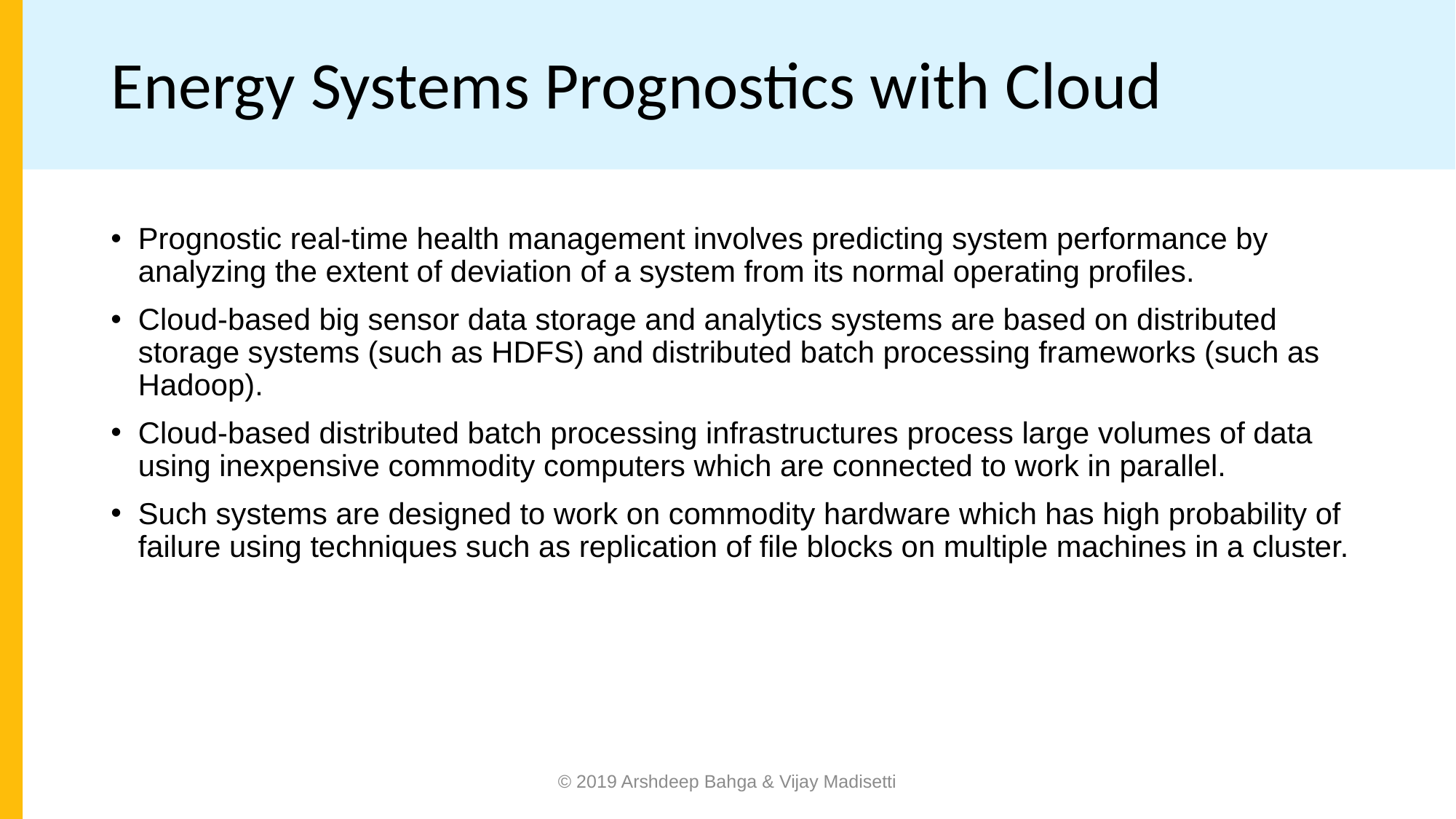

# Energy Systems Prognostics with Cloud
Prognostic real-time health management involves predicting system performance by analyzing the extent of deviation of a system from its normal operating profiles.
Cloud-based big sensor data storage and analytics systems are based on distributed storage systems (such as HDFS) and distributed batch processing frameworks (such as Hadoop).
Cloud-based distributed batch processing infrastructures process large volumes of data using inexpensive commodity computers which are connected to work in parallel.
Such systems are designed to work on commodity hardware which has high probability of failure using techniques such as replication of file blocks on multiple machines in a cluster.
© 2019 Arshdeep Bahga & Vijay Madisetti